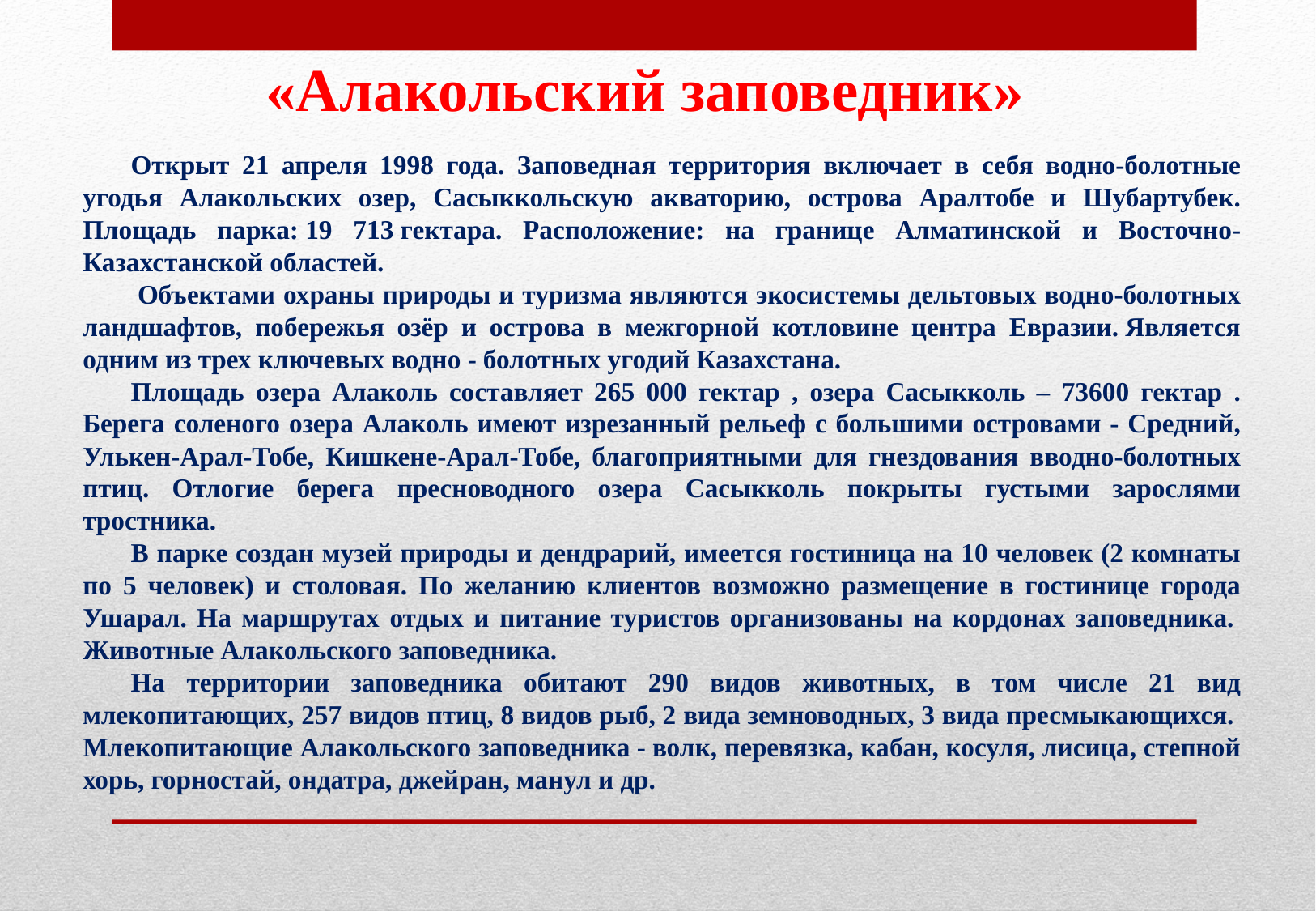

«Алакольский заповедник»

Открыт 21 апреля 1998 года. Заповедная территория включает в себя водно-болотные угодья Алакольских озер, Сасыккольскую акваторию, острова Аралтобе и Шубартубек. Площадь парка: 19 713 гектара. Расположение: на границе Алматинской и Восточно-Казахстанской областей.
 Объектами охраны природы и туризма являются экосистемы дельтовых водно-болотных ландшафтов, побережья озёр и острова в межгорной котловине центра Евразии. Является одним из трех ключевых водно - болотных угодий Казахстана.
Площадь озера Алаколь составляет 265 000 гектар , озера Сасыкколь – 73600 гектар . Берега соленого озера Алаколь имеют изрезанный рельеф с большими островами - Средний, Улькен-Арал-Тобе, Кишкене-Арал-Тобе, благоприятными для гнездования вводно-болотных птиц. Отлогие берега пресноводного озера Сасыкколь покрыты густыми зарослями тростника.
В парке создан музей природы и дендрарий, имеется гостиница на 10 человек (2 комнаты по 5 человек) и столовая. По желанию клиентов возможно размещение в гостинице города Ушарал. На маршрутах отдых и питание туристов организованы на кордонах заповедника. 
Животные Алакольского заповедника.
На территории заповедника обитают 290 видов животных, в том числе 21 вид млекопитающих, 257 видов птиц, 8 видов рыб, 2 вида земноводных, 3 вида пресмыкающихся. 
Млекопитающие Алакольского заповедника - волк, перевязка, кабан, косуля, лисица, степной хорь, горностай, ондатра, джейран, манул и др.